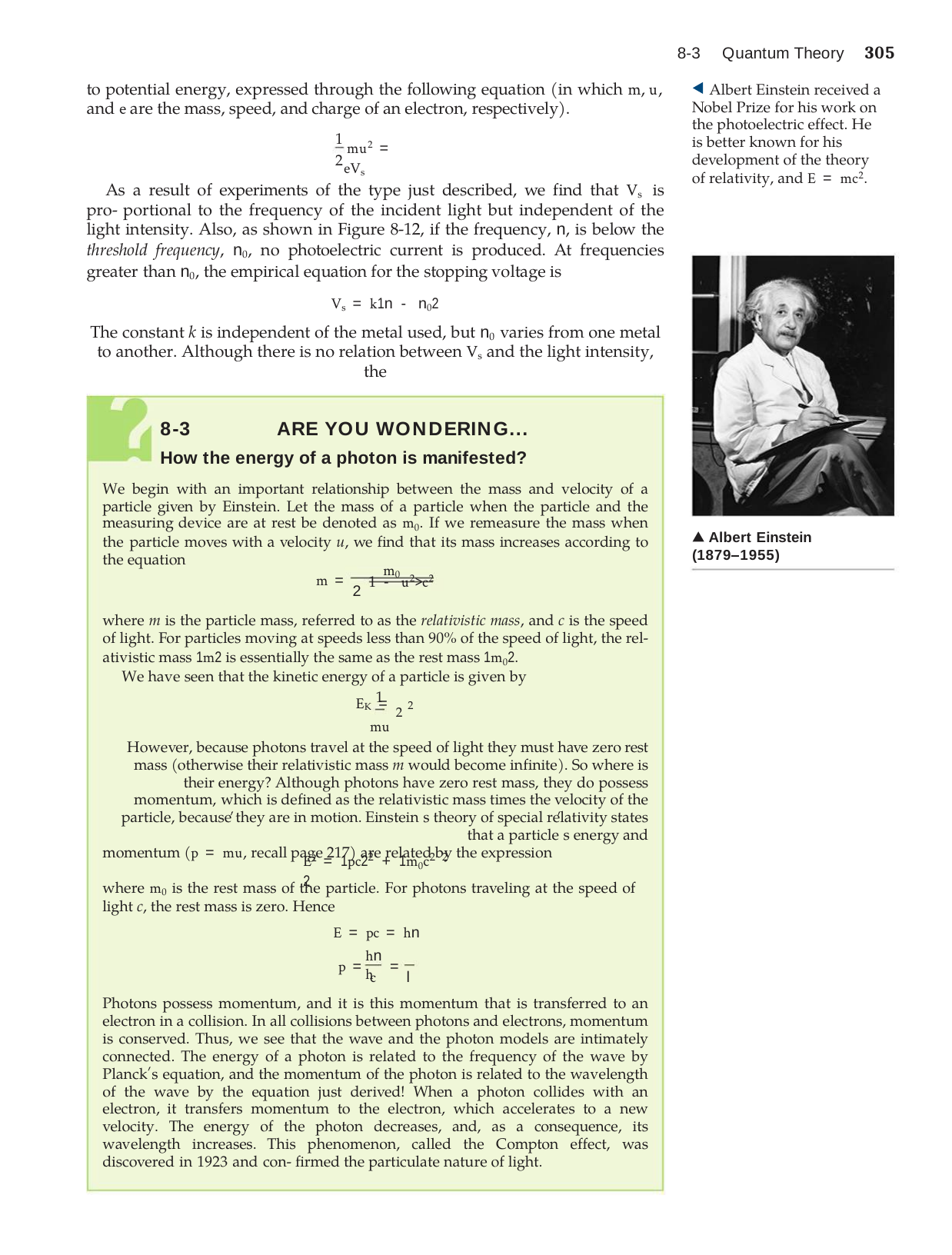

8-3	Quantum Theory	305
to potential energy, expressed through the following equation (in which m, u, and e are the mass, speed, and charge of an electron, respectively).
Albert Einstein received a Nobel Prize for his work on the photoelectric effect. He is better known for his development of the theory of relativity, and E  =  mc2.

1
2
 mu2  =  eVs
As a result of experiments of the type just described, we find that Vs  is pro- portional to the frequency of the incident light but independent of the light intensity. Also, as shown in Figure 8-12, if the frequency, n, is below the threshold frequency, n0, no photoelectric current is produced. At frequencies greater than n0, the empirical equation for the stopping voltage is
Vs  =  k1n  -  n02
The constant k is independent of the metal used, but n0  varies from one metal to another. Although there is no relation between Vs and the light intensity, the
8-3	ARE YOU WONDERING...
How the energy of a photon is manifested?
We begin with an important relationship between the mass and velocity of a particle given by Einstein. Let the mass of a particle when the particle and the measuring device are at rest be denoted as m0. If we remeasure the mass when the particle moves with a velocity u, we find that its mass increases according to the equation
 Albert Einstein (1879  1955)

m0
m  =
1  -  u2>c2
2
where m is the particle mass, referred to as the relativistic mass, and c is the speed of light. For particles moving at speeds less than 90% of the speed of light, the rel- ativistic mass 1m2 is essentially the same as the rest mass 1m02.
We have seen that the kinetic energy of a particle is given by
1
EK  =  2 mu
2
However, because photons travel at the speed of light they must have zero rest mass (otherwise their relativistic mass m would become infinite). So where is their energy? Although photons have zero rest mass, they do possess momentum, which is defined as the relativistic mass times the velocity of the particle, because they are in motion. Einstein s theory of special relativity states that a particle s energy and
momentum (p  =  mu, recall page 217) are related by the expression

E2  =  1pc2    +  1m0c  2
2	2  2
where m0  is the rest mass of the particle. For photons traveling at the speed of light c, the rest mass is zero. Hence
 E  =  pc  =  hn
hn	h
 p  =	=
c	l
Photons possess momentum, and it is this momentum that is transferred to an electron in a collision. In all collisions between photons and electrons, momentum is conserved. Thus, we see that the wave and the photon models are intimately connected. The energy of a photon is related to the frequency of the wave by Planck s equation, and the momentum of the photon is related to the wavelength of the wave by the equation just derived! When a photon collides with an electron, it transfers momentum to the electron, which accelerates to a new velocity. The energy of the photon decreases, and, as a consequence, its wavelength increases. This phenomenon, called the Compton effect, was discovered in 1923 and con- firmed the particulate nature of light.